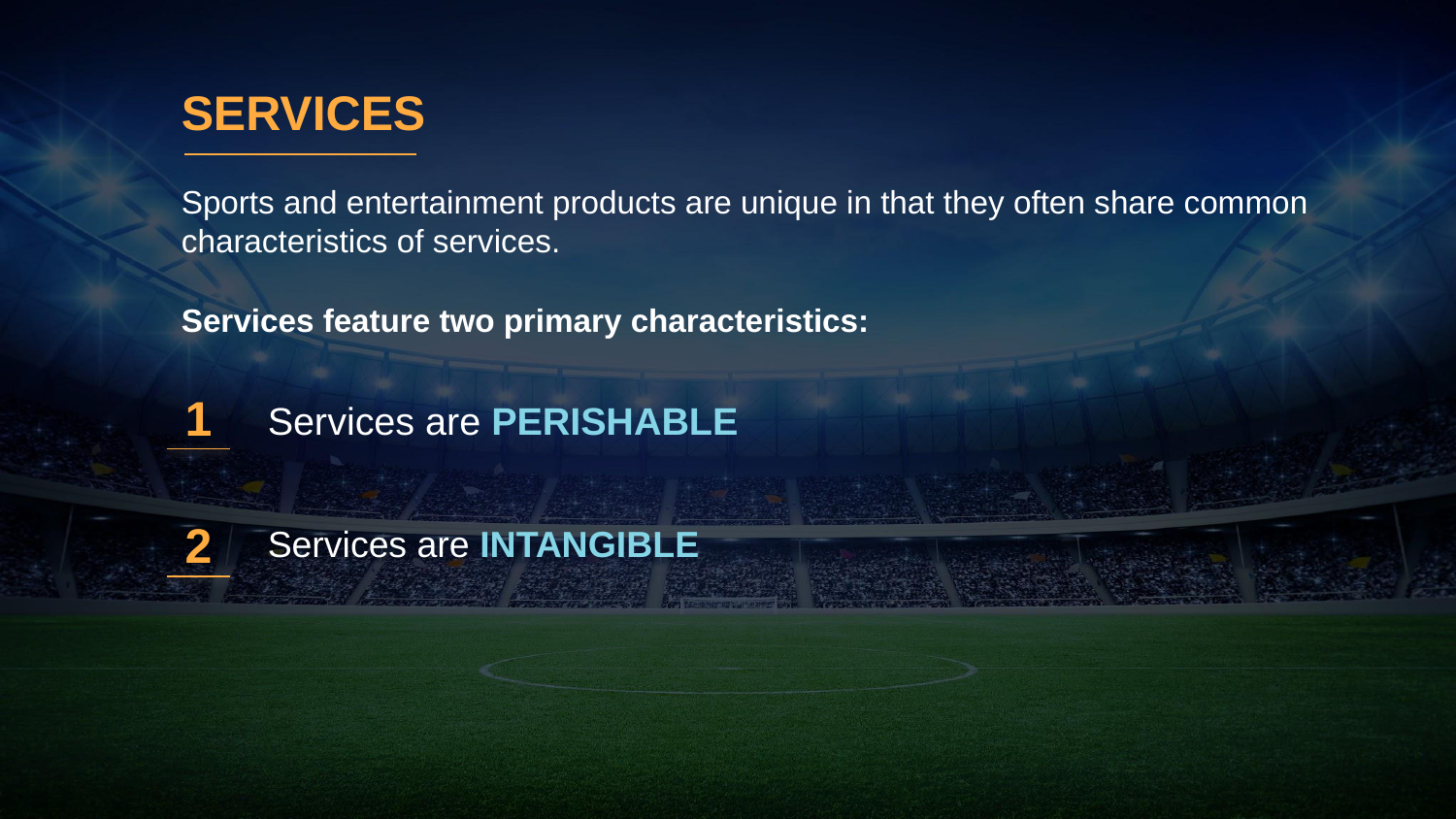

# SERVICES
Sports and entertainment products are unique in that they often share common characteristics of services.
Services feature two primary characteristics:
1
Services are PERISHABLE
2
Services are INTANGIBLE